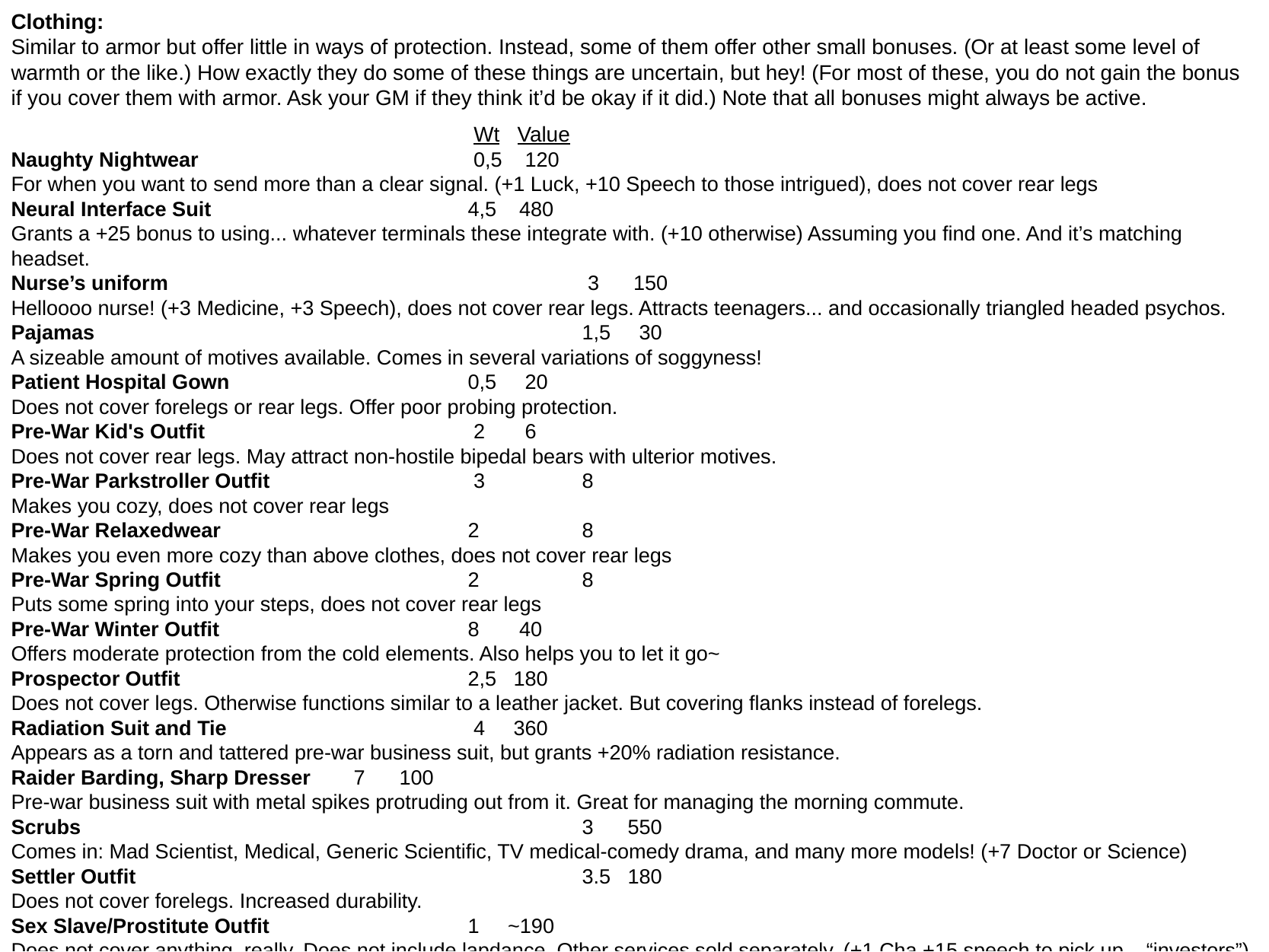

Clothing:
Similar to armor but offer little in ways of protection. Instead, some of them offer other small bonuses. (Or at least some level of warmth or the like.) How exactly they do some of these things are uncertain, but hey! (For most of these, you do not gain the bonus if you cover them with armor. Ask your GM if they think it’d be okay if it did.) Note that all bonuses might always be active.

                                    			 Wt   Value
Naughty Nightwear  		 	 0,5    120
For when you want to send more than a clear signal. (+1 Luck, +10 Speech to those intrigued), does not cover rear legs
Neural Interface Suit  			4,5    480
Grants a +25 bonus to using... whatever terminals these integrate with. (+10 otherwise) Assuming you find one. And it’s matching headset.
Nurse’s uniform             			 3      150
Helloooo nurse! (+3 Medicine, +3 Speech), does not cover rear legs. Attracts teenagers... and occasionally triangled headed psychos.
Pajamas  		       	 		1,5     30
A sizeable amount of motives available. Comes in several variations of soggyness!
Patient Hospital Gown 			0,5     20
Does not cover forelegs or rear legs. Offer poor probing protection.
Pre-War Kid's Outfit 			 2       6
Does not cover rear legs. May attract non-hostile bipedal bears with ulterior motives.
Pre-War Parkstroller Outfit  		 3 	8
Makes you cozy, does not cover rear legs
Pre-War Relaxedwear 			2	8
Makes you even more cozy than above clothes, does not cover rear legs
Pre-War Spring Outfit 			2 	8
Puts some spring into your steps, does not cover rear legs
Pre-War Winter Outfit 			8       40
Offers moderate protection from the cold elements. Also helps you to let it go~
Prospector Outfit 			2,5   180
Does not cover legs. Otherwise functions similar to a leather jacket. But covering flanks instead of forelegs.
Radiation Suit and Tie 			 4     360
Appears as a torn and tattered pre-war business suit, but grants +20% radiation resistance.
Raider Barding, Sharp Dresser  	7      100
Pre-war business suit with metal spikes protruding out from it. Great for managing the morning commute.
Scrubs  					3      550
Comes in: Mad Scientist, Medical, Generic Scientific, TV medical-comedy drama, and many more models! (+7 Doctor or Science)
Settler Outfit 				3.5   180
Does not cover forelegs. Increased durability.
Sex Slave/Prostitute Outfit 		1     ~190
Does not cover anything, really. Does not include lapdance. Other services sold separately. (+1 Cha,+15 speech to pick up... “investors”)